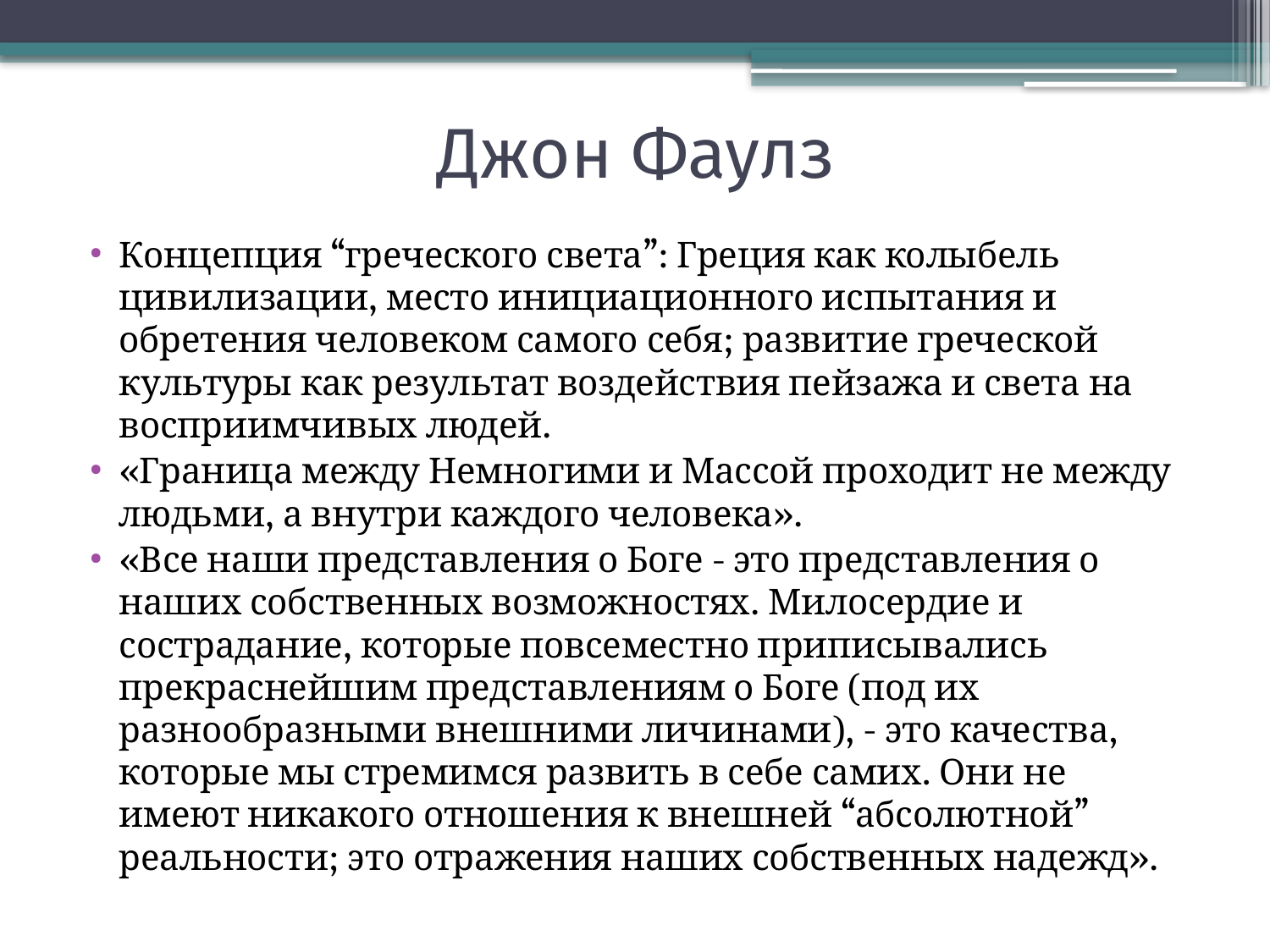

# Джон Фаулз
Концепция “греческого света”: Греция как колыбель цивилизации, место инициационного испытания и обретения человеком самого себя; развитие греческой культуры как результат воздействия пейзажа и света на восприимчивых людей.
«Граница между Немногими и Массой проходит не между людьми, а внутри каждого человека».
«Все наши представления о Боге - это представления о наших собственных возможностях. Милосердие и сострадание, которые повсеместно приписывались прекраснейшим представлениям о Боге (под их разнообразными внешними личинами), - это качества, которые мы стремимся развить в себе самих. Они не имеют никакого отношения к внешней “абсолютной” реальности; это отражения наших собственных надежд».